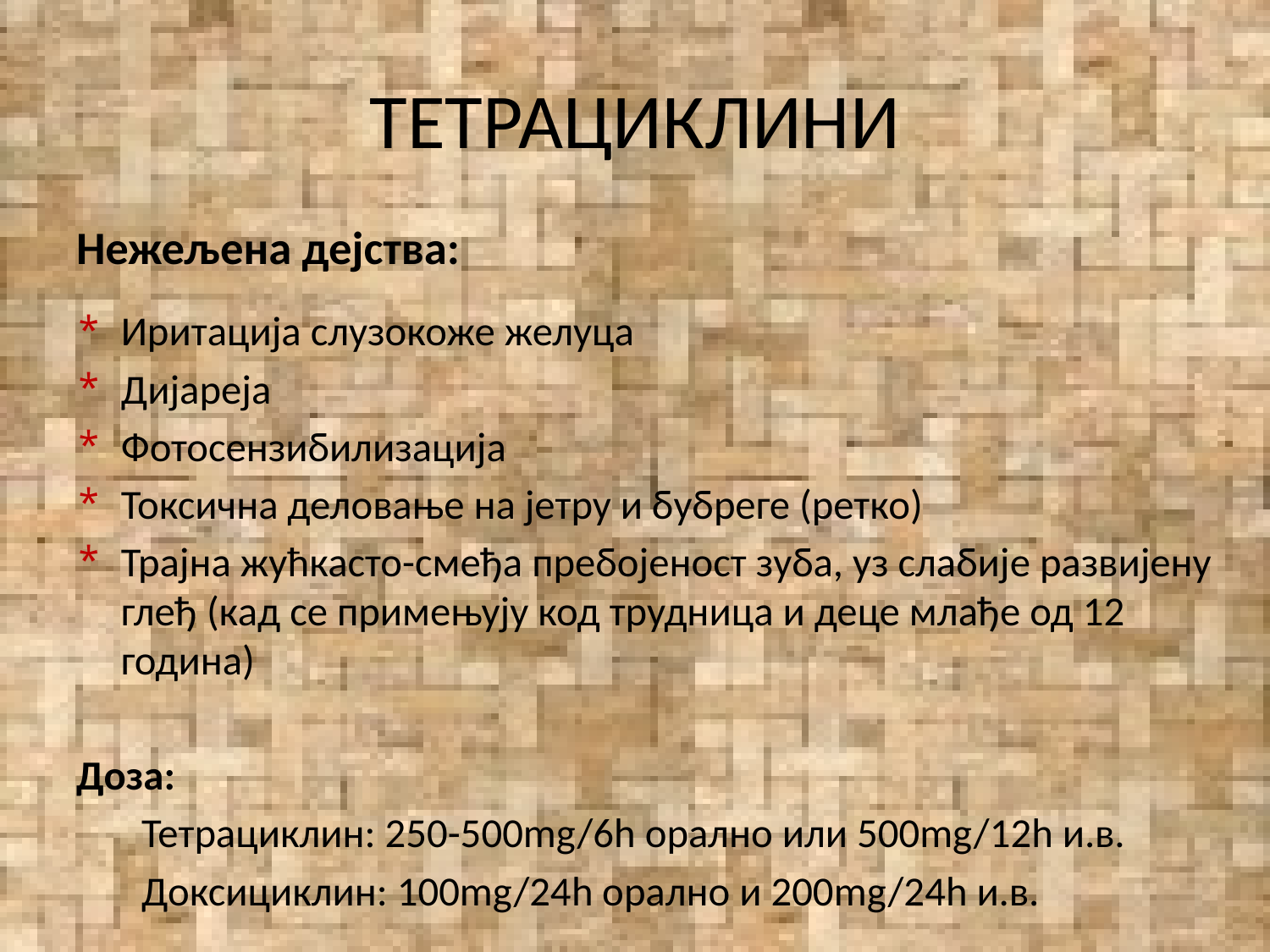

# ТЕТРАЦИКЛИНИ
Нежељена дејства:

Иритација слузокоже желуца
Дијареја
Фотосензибилизација
Токсична деловање на јетру и бубреге (ретко)
Трајна жућкасто-смеђа пребојеност зуба, уз слабије развијену глеђ (кад се примењују код трудница и деце млађе од 12 година)

Доза:
       Тетрациклин: 250-500mg/6h орално или 500mg/12h и.в.
       Доксициклин: 100mg/24h орално и 200mg/24h и.в.